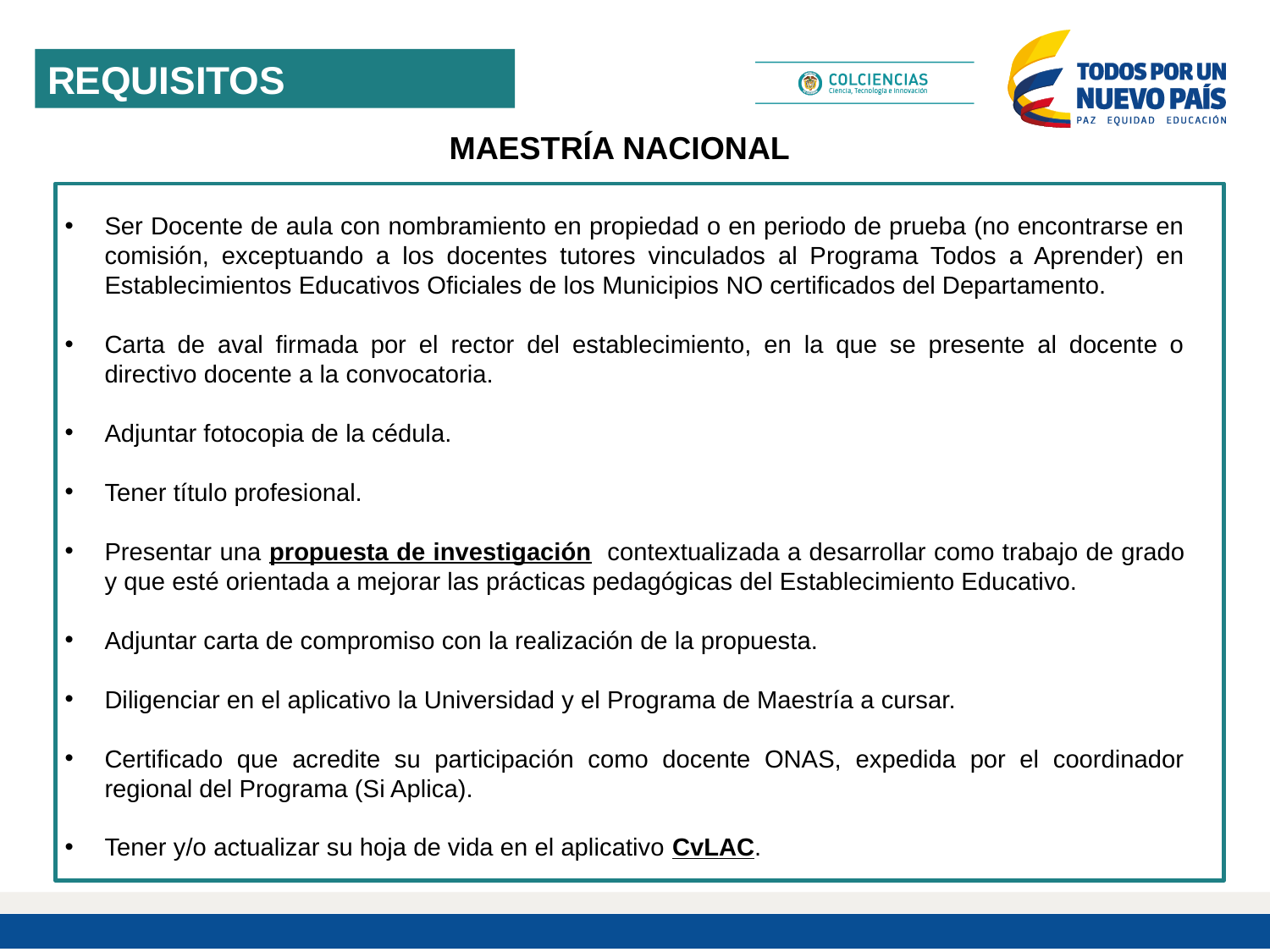

REQUISITOS
MAESTRÍA NACIONAL

Ser Docente de aula con nombramiento en propiedad o en periodo de prueba (no encontrarse en comisión, exceptuando a los docentes tutores vinculados al Programa Todos a Aprender) en Establecimientos Educativos Oficiales de los Municipios NO certificados del Departamento.

Carta de aval firmada por el rector del establecimiento, en la que se presente al docente o directivo docente a la convocatoria.

Adjuntar fotocopia de la cédula.

Tener título profesional.

Presentar una propuesta de investigación  contextualizada a desarrollar como trabajo de grado y que esté orientada a mejorar las prácticas pedagógicas del Establecimiento Educativo.

Adjuntar carta de compromiso con la realización de la propuesta.

Diligenciar en el aplicativo la Universidad y el Programa de Maestría a cursar.

Certificado que acredite su participación como docente ONAS, expedida por el coordinador regional del Programa (Si Aplica).

Tener y/o actualizar su hoja de vida en el aplicativo CvLAC.